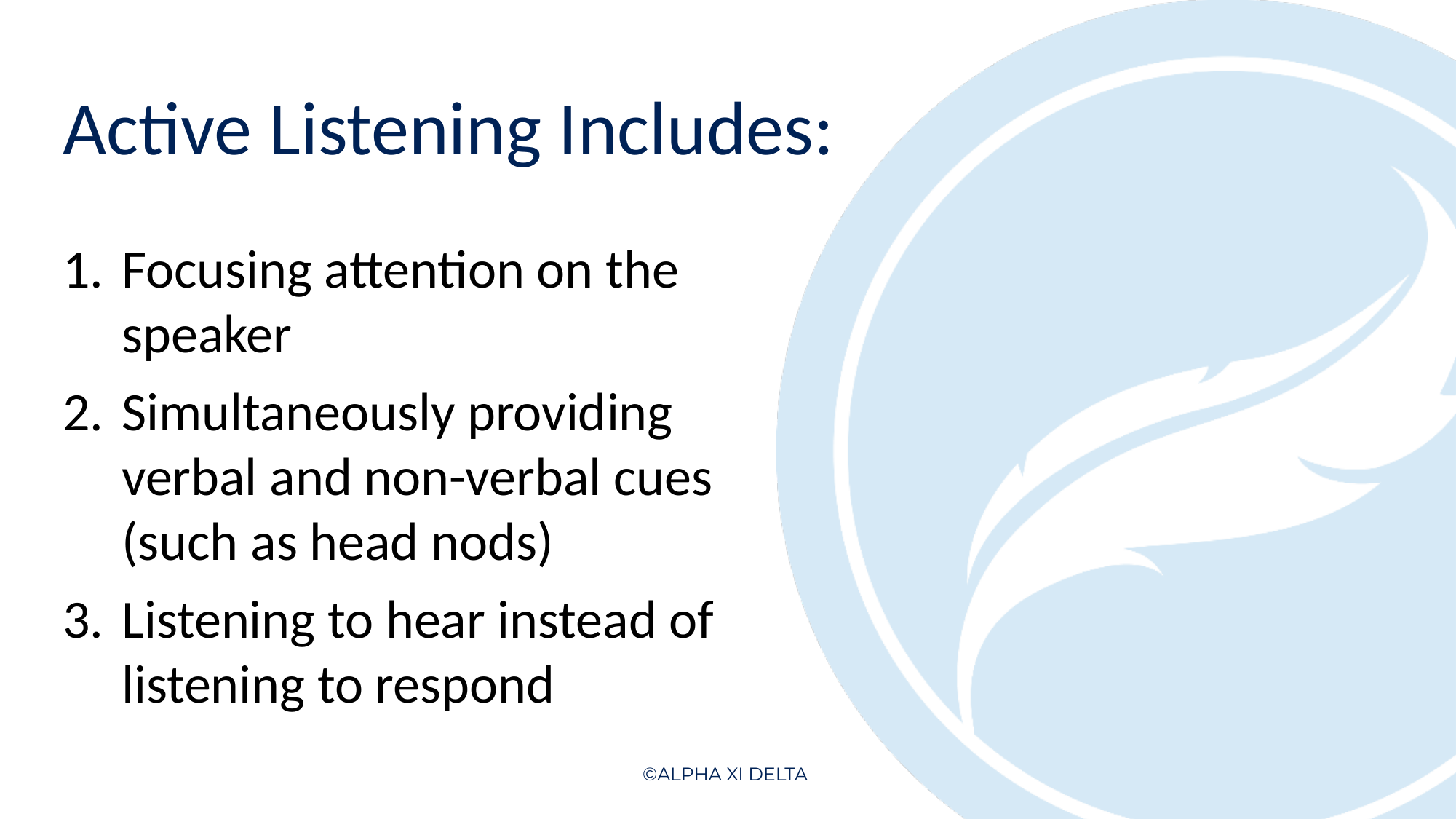

# Active Listening Includes:
Focusing attention on the speaker
Simultaneously providing verbal and non-verbal cues (such as head nods)
Listening to hear instead of listening to respond

©ALPHA XI DELTA